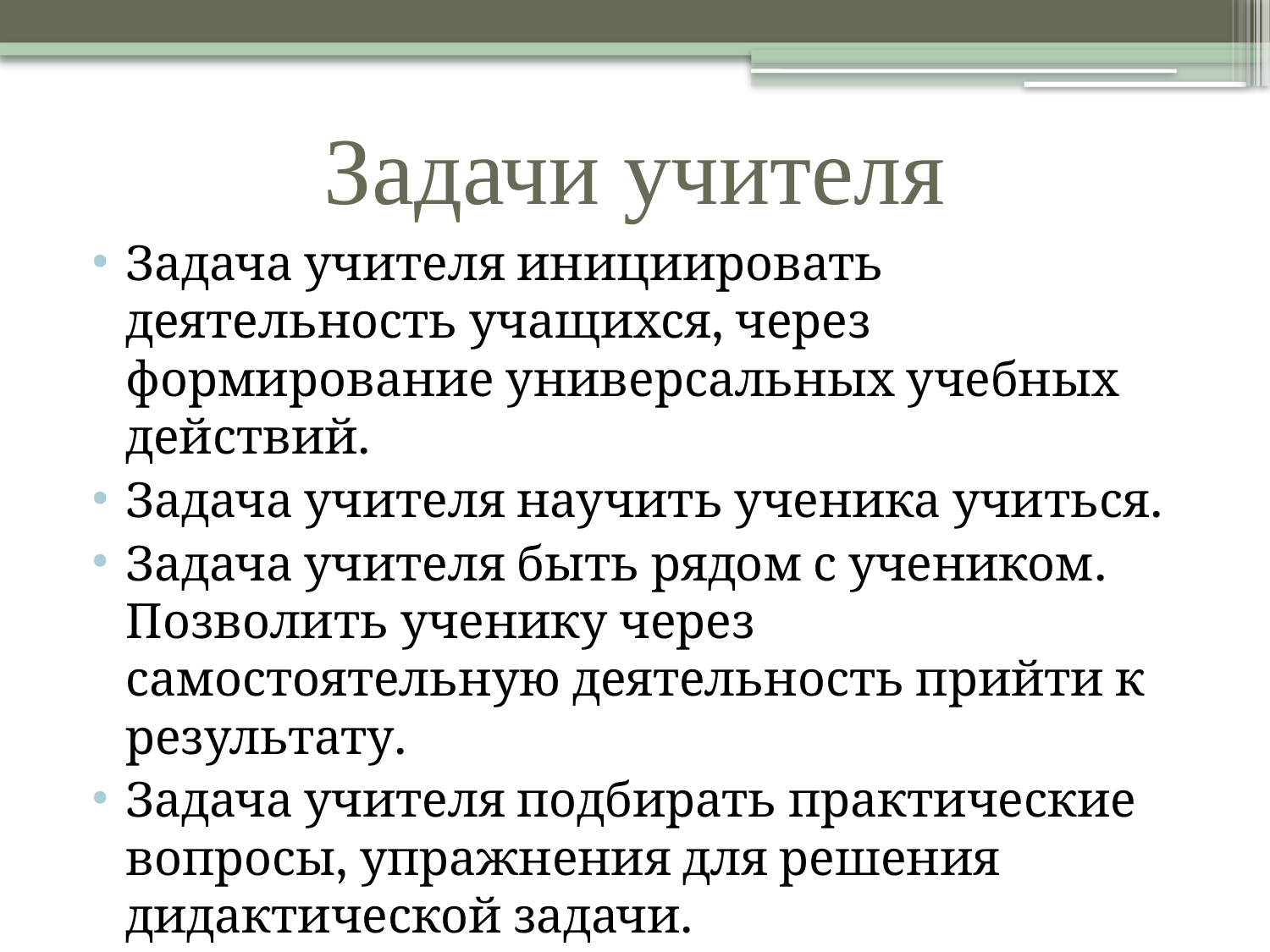

# Задачи учителя
Задача учителя инициировать деятельность учащихся, через формирование универсальных учебных действий.
Задача учителя научить ученика учиться.
Задача учителя быть рядом с учеником. Позволить ученику через самостоятельную деятельность прийти к результату.
Задача учителя подбирать практические вопросы, упражнения для решения дидактической задачи.